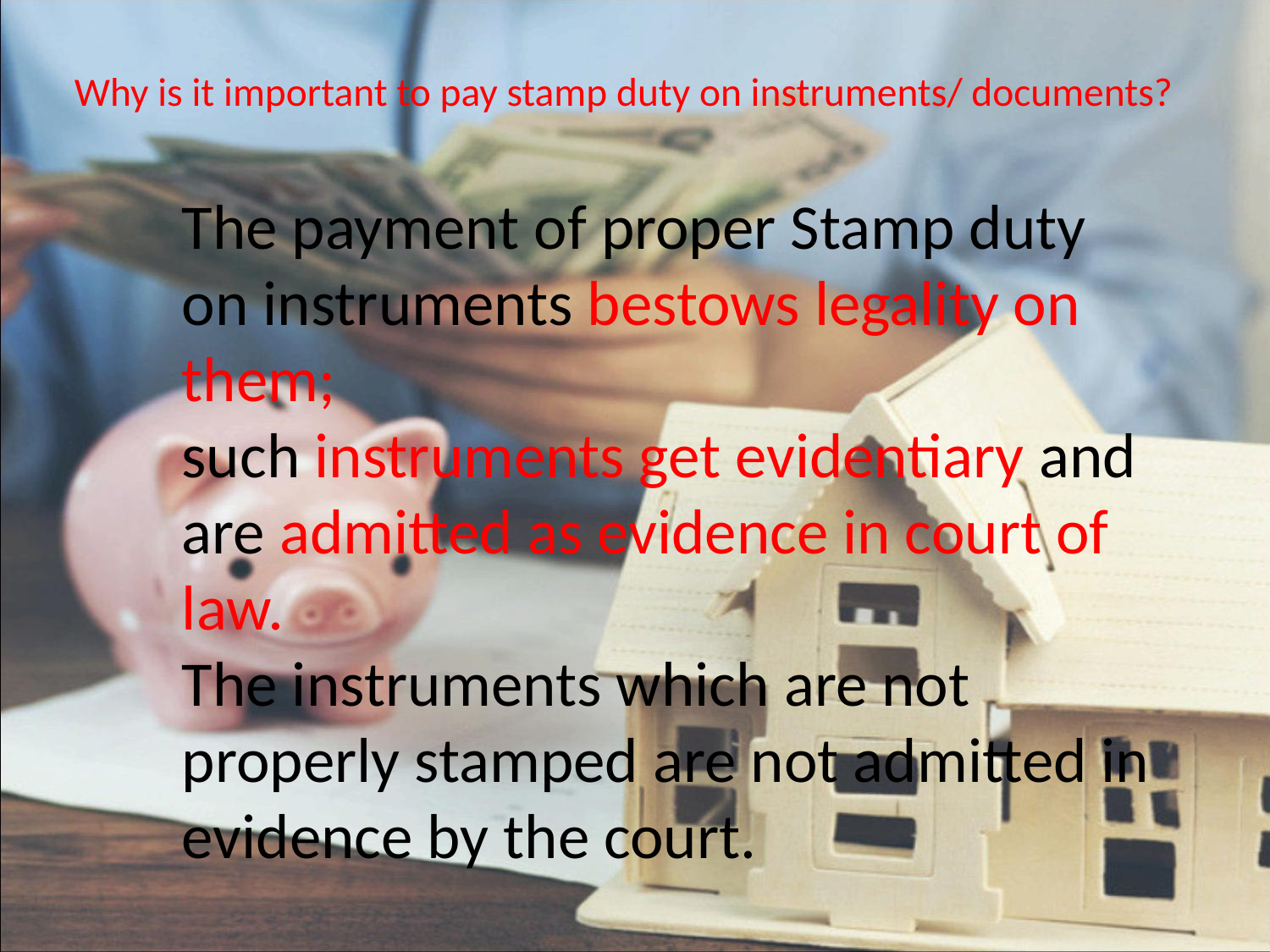

# Why is it important to pay stamp duty on instruments/ documents?
The payment of proper Stamp duty on instruments bestows legality on them;
such instruments get evidentiary and are admitted as evidence in court of law.
The instruments which are not properly stamped are not admitted in evidence by the court.